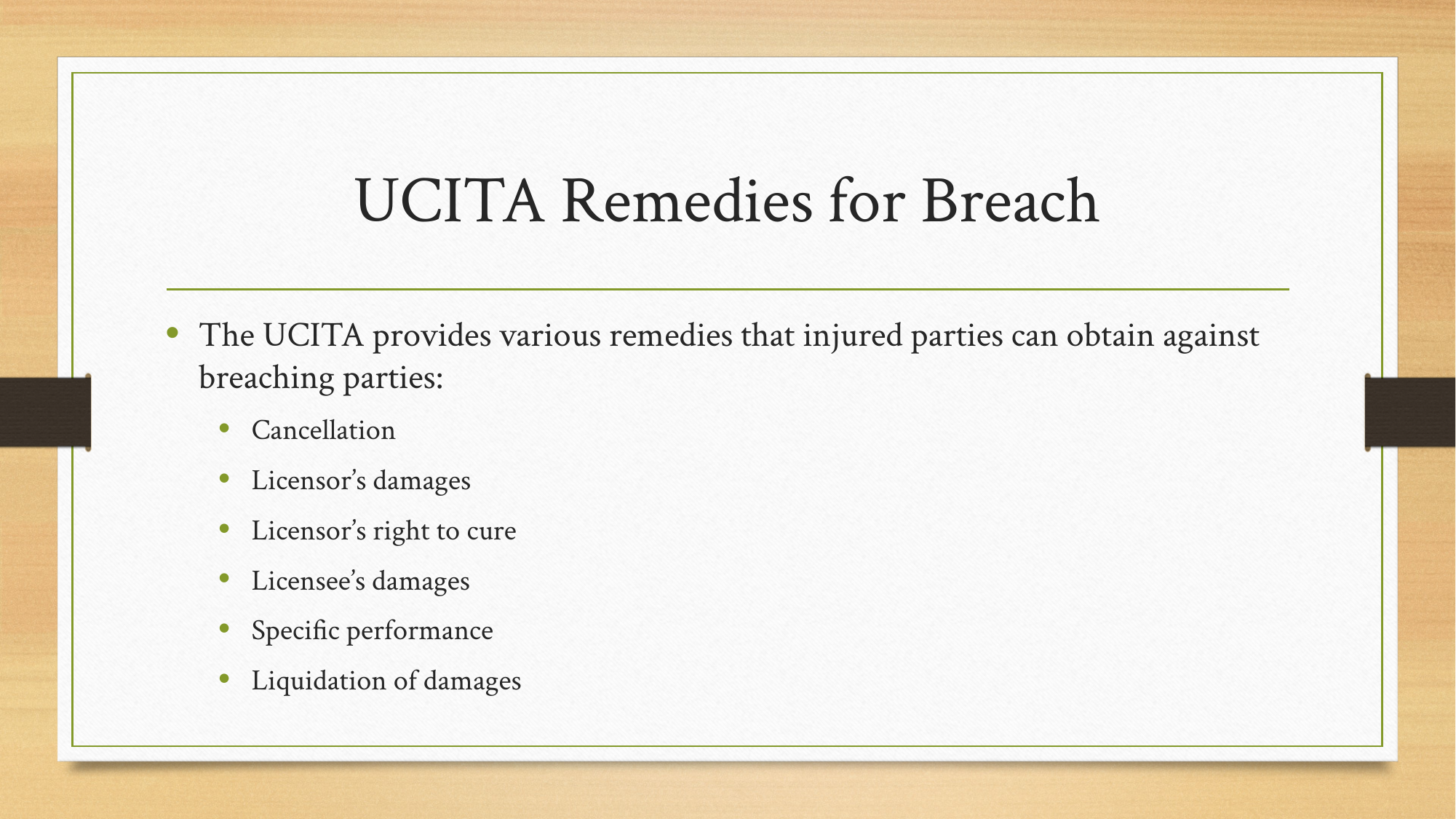

# UCITA Remedies for Breach
The UCITA provides various remedies that injured parties can obtain against breaching parties:
Cancellation
Licensor’s damages
Licensor’s right to cure
Licensee’s damages
Specific performance
Liquidation of damages